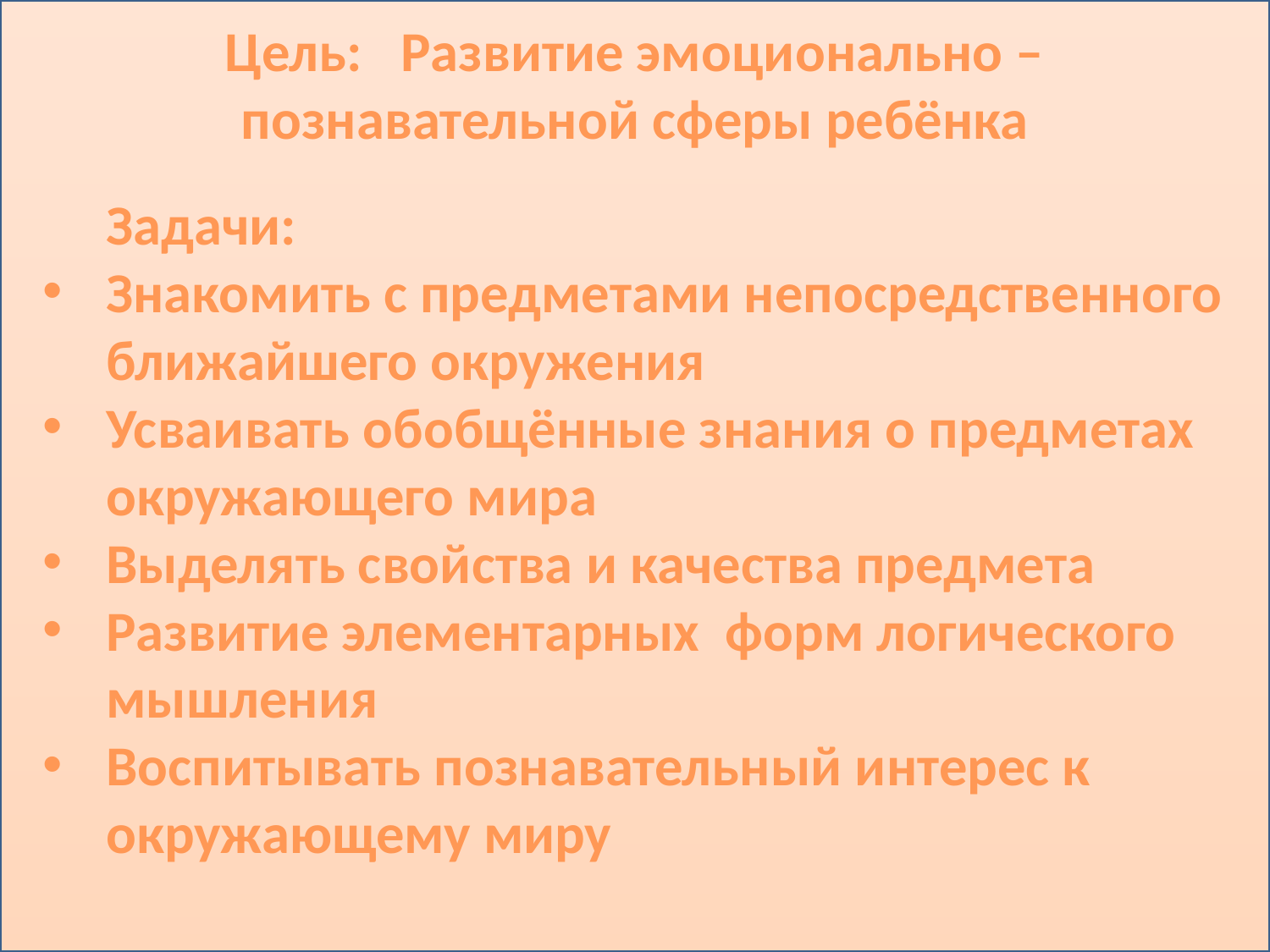

Цель:   Развитие эмоционально –познавательной сферы ребёнка

Задачи:
Знакомить с предметами непосредственного ближайшего окружения
Усваивать обобщённые знания о предметах окружающего мира
Выделять свойства и качества предмета
Развитие элементарных  форм логического мышления
Воспитывать познавательный интерес к окружающему миру